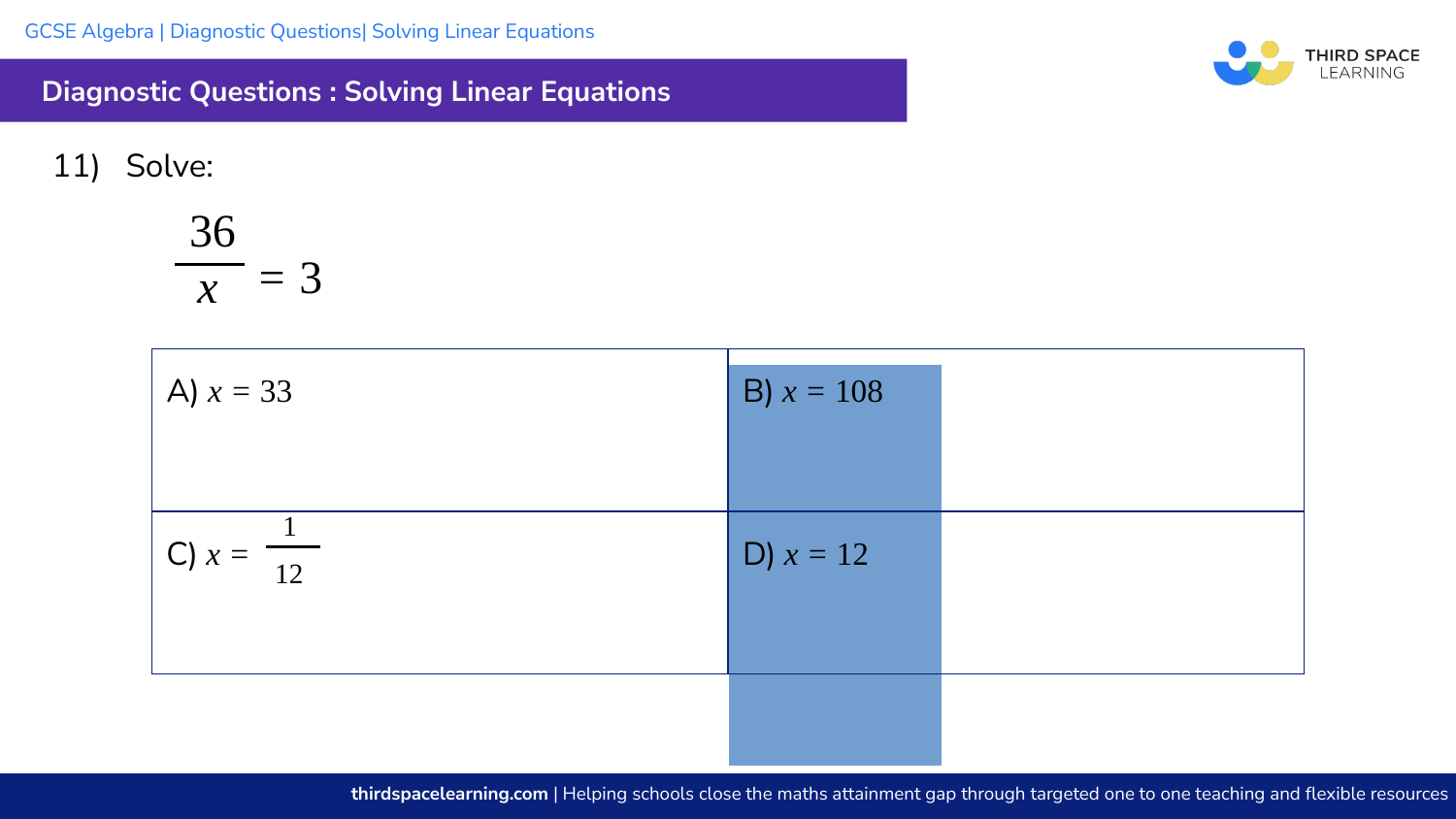

Diagnostic Questions : Solving Linear Equations
| 11) Solve: = 3 |  |  |  |  |
| --- | --- | --- | --- | --- |
|  |  |  |  |  |
36
x
| A) x = 33 | B) x = 108 |
| --- | --- |
| C) x = | D) x = 12 |
1
12